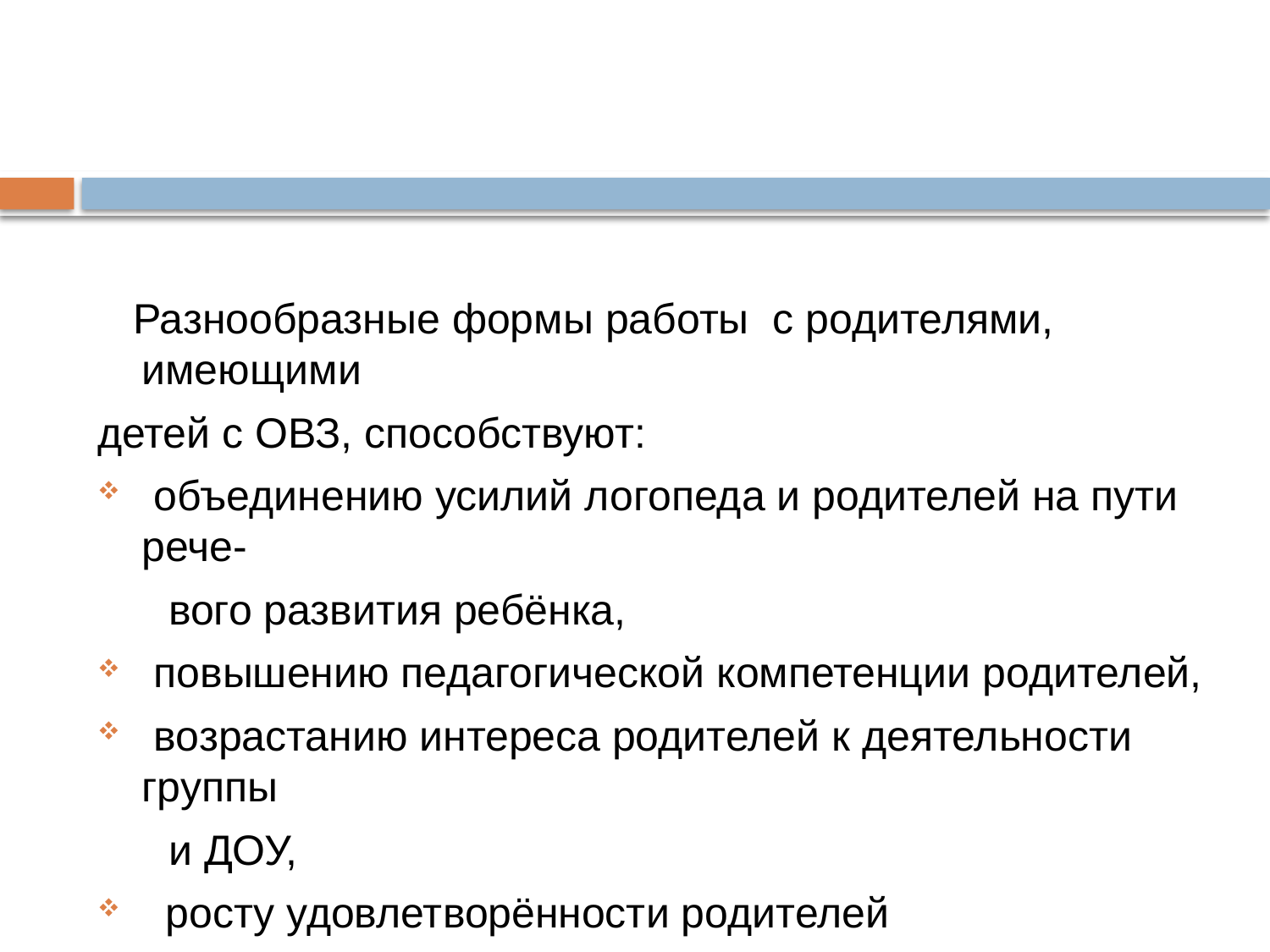

#

   Разнообразные формы работы  с родителями, имеющими
детей с ОВЗ, способствуют:
 объединению усилий логопеда и родителей на пути рече-
      вого развития ребёнка,
 повышению педагогической компетенции родителей,
 возрастанию интереса родителей к деятельности  группы
      и ДОУ,
  росту удовлетворённости родителей педагогическим
       процессом и его результатами.